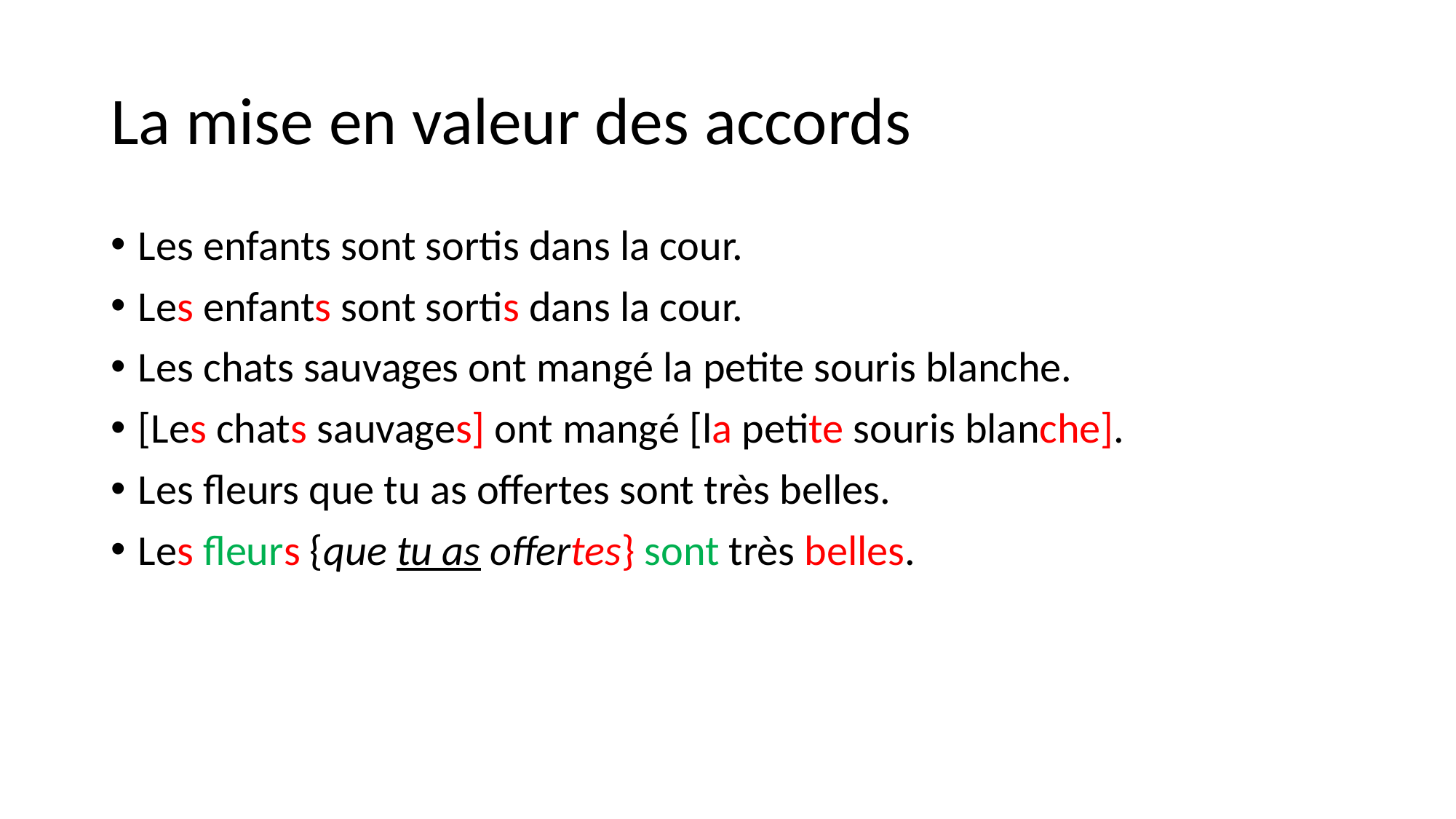

# La mise en valeur des accords
Les enfants sont sortis dans la cour.
Les enfants sont sortis dans la cour.
Les chats sauvages ont mangé la petite souris blanche.
[Les chats sauvages] ont mangé [la petite souris blanche].
Les fleurs que tu as offertes sont très belles.
Les fleurs {que tu as offertes} sont très belles.